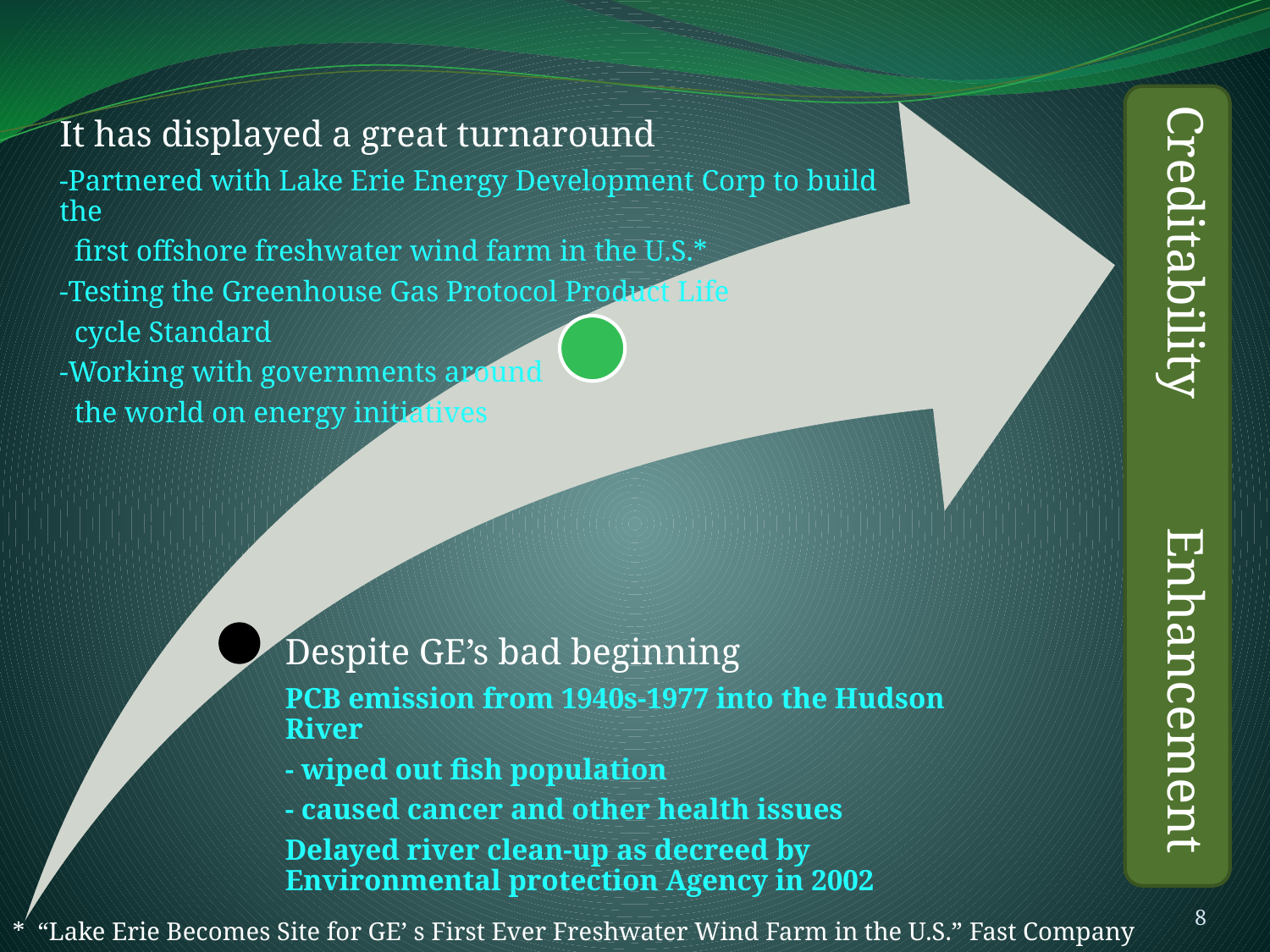

Creditability          Enhancement

Despite GE’s bad beginning
PCB emission from 1940s-1977 into the Hudson River
- wiped out fish population
- caused cancer and other health issues
Delayed river clean-up as decreed by Environmental protection Agency in 2002

It has displayed a great turnaround
-Partnered with Lake Erie Energy Development Corp to build the
  first offshore freshwater wind farm in the U.S.*
-Testing the Greenhouse Gas Protocol Product Life
  cycle Standard
-Working with governments around
  the world on energy initiatives

8
*  “Lake Erie Becomes Site for GE’ s First Ever Freshwater Wind Farm in the U.S.” Fast Company 24 May 2010